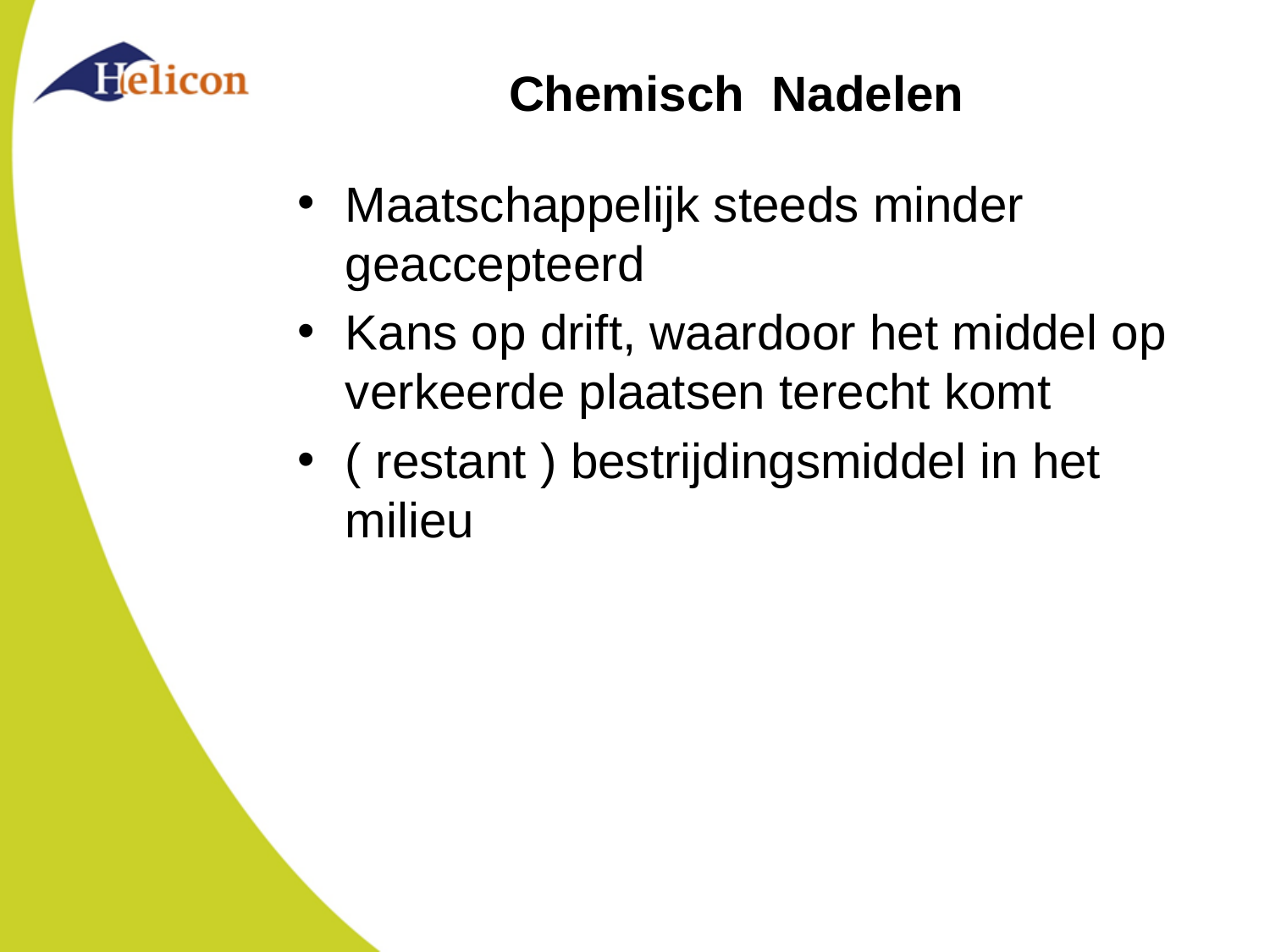

# Chemisch  Nadelen
Maatschappelijk steeds minder geaccepteerd
Kans op drift, waardoor het middel op verkeerde plaatsen terecht komt
( restant ) bestrijdingsmiddel in het milieu